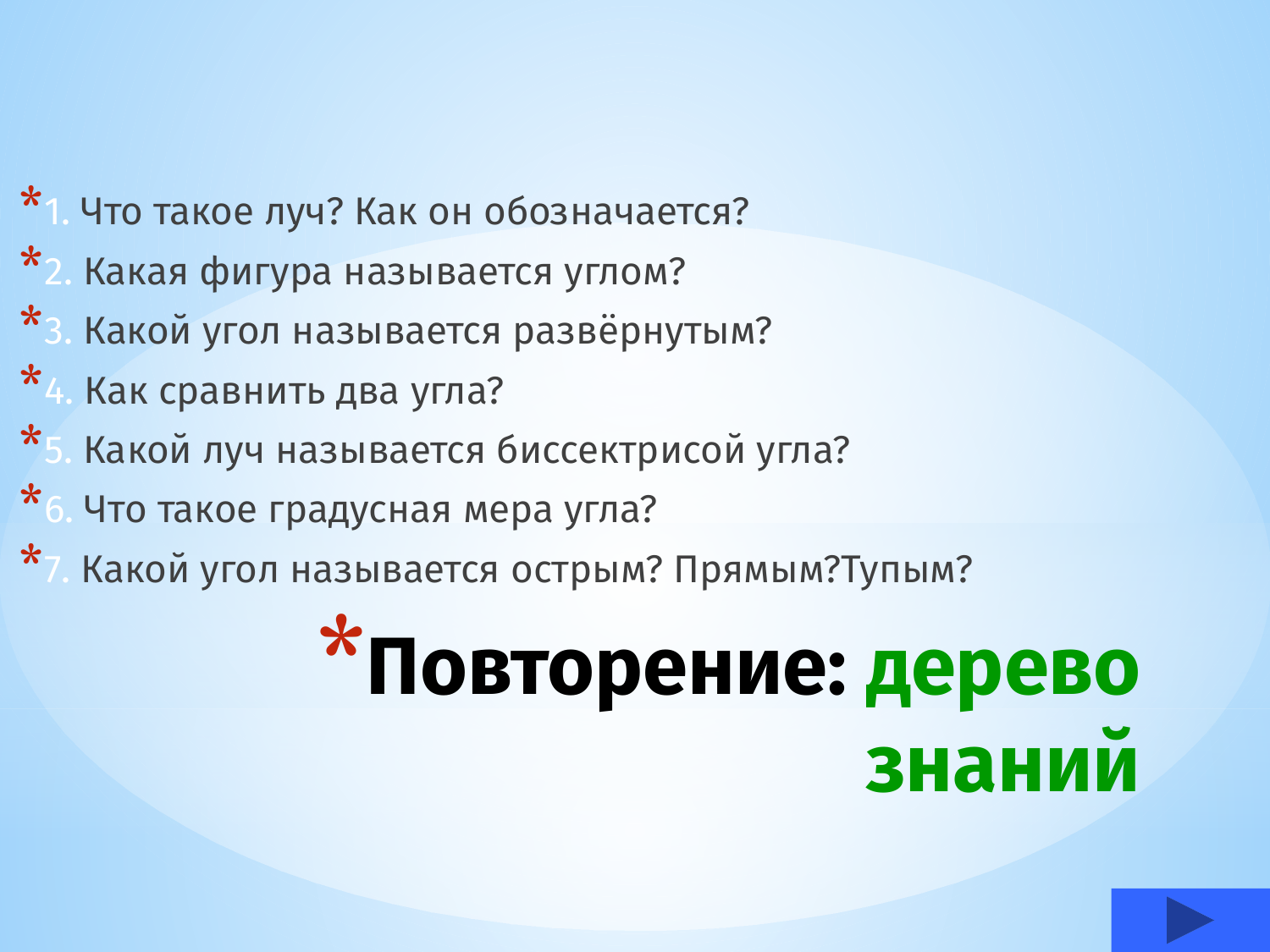

1. Что такое луч? Как он обозначается?
2. Какая фигура называется углом?
3. Какой угол называется развёрнутым?
4. Как сравнить два угла?
5. Какой луч называется биссектрисой угла?
6. Что такое градусная мера угла?
7. Какой угол называется острым? Прямым?Тупым?
# Повторение: дерево знаний